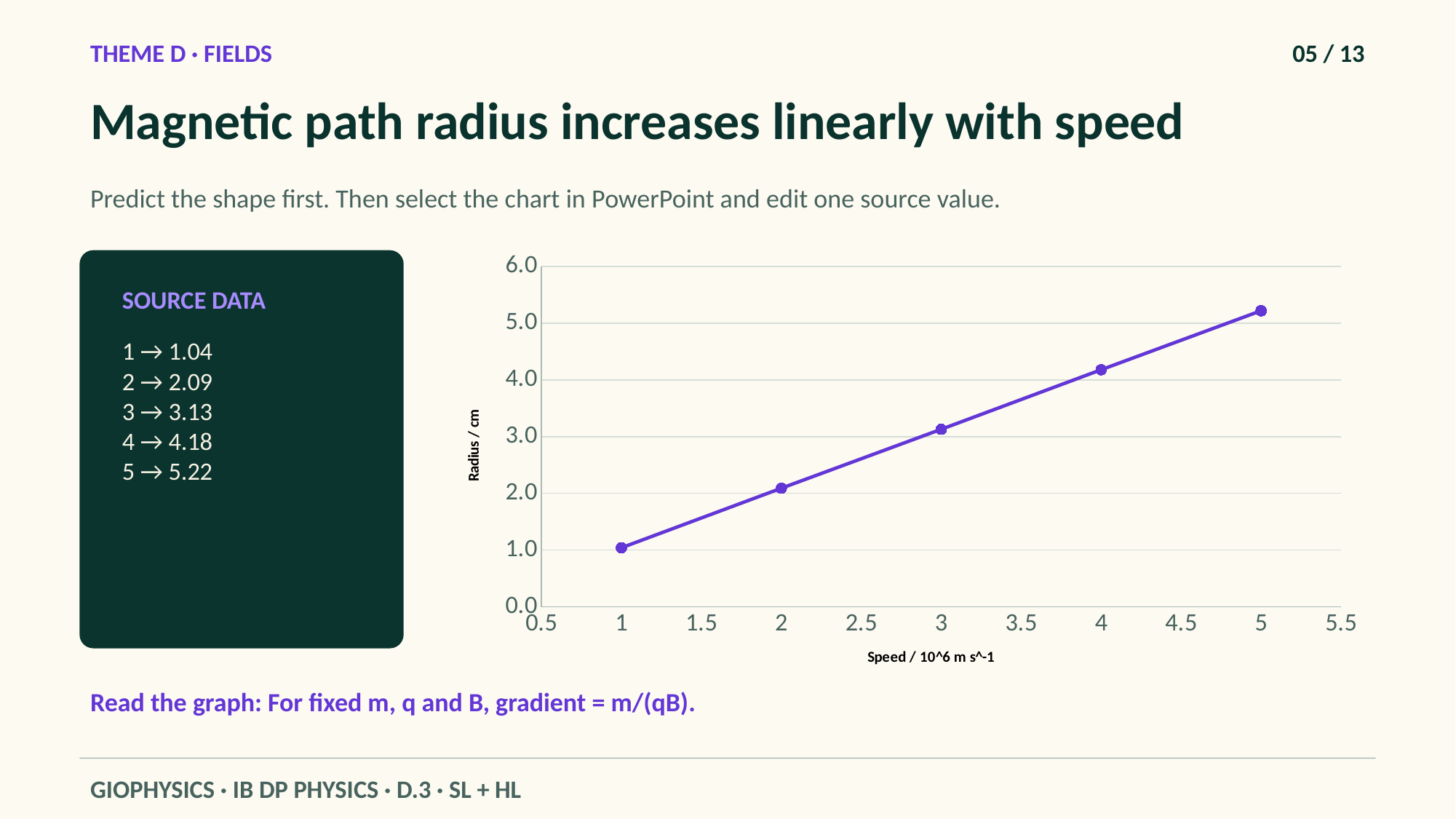

THEME D · FIELDS
05 / 13
Magnetic path radius increases linearly with speed
Predict the shape first. Then select the chart in PowerPoint and edit one source value.

### Chart

| Category |  |
|---|---|
SOURCE DATA
1 → 1.04
2 → 2.09
3 → 3.13
4 → 4.18
5 → 5.22
Read the graph: For fixed m, q and B, gradient = m/(qB).

GIOPHYSICS · IB DP PHYSICS · D.3 · SL + HL